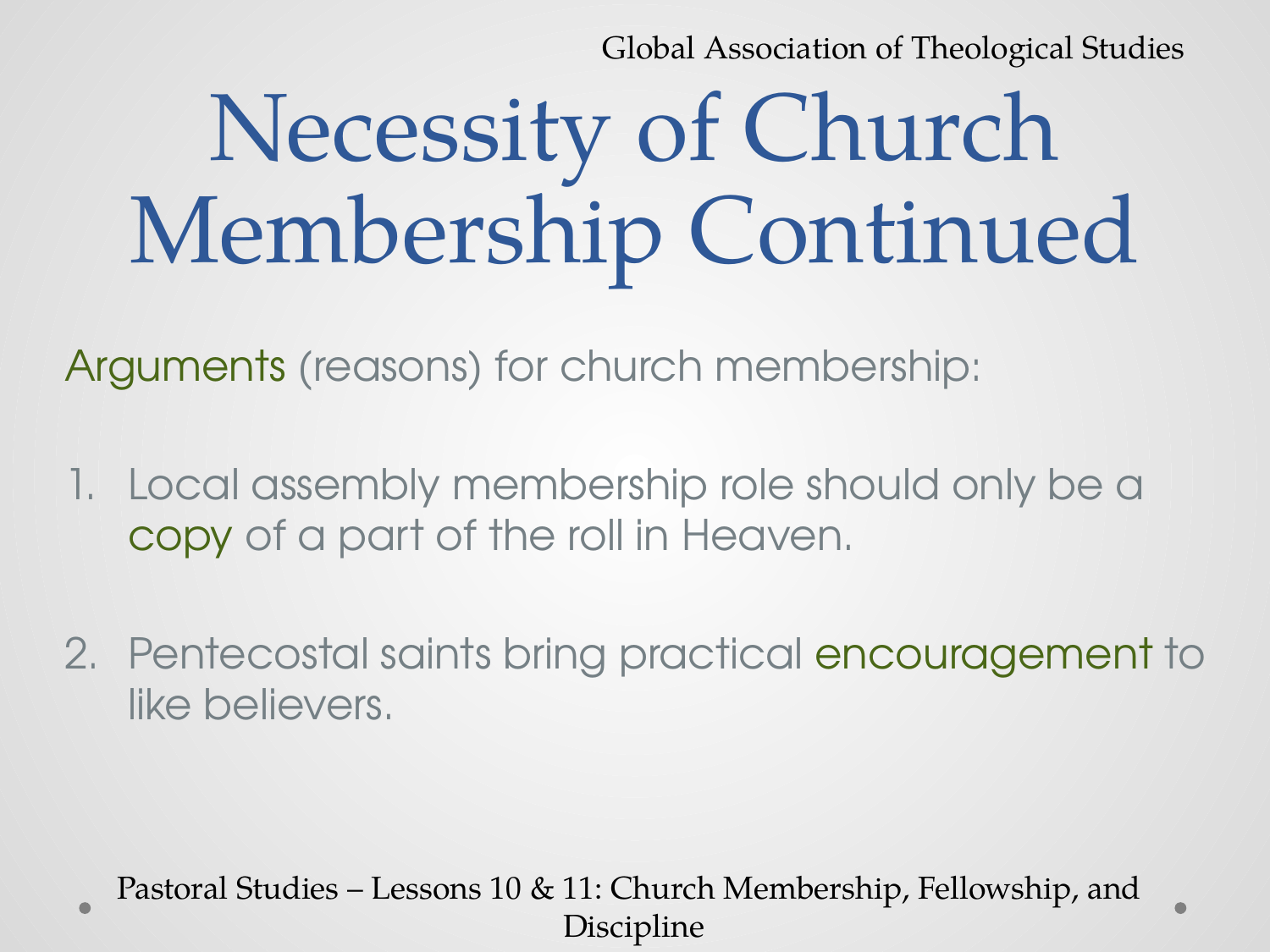

Global Association of Theological Studies
# Necessity of Church Membership Continued
Arguments (reasons) for church membership:

Local assembly membership role should only be a copy of a part of the roll in Heaven.

Pentecostal saints bring practical encouragement to like believers.

Pastoral Studies – Lessons 10 & 11: Church Membership, Fellowship, and  Discipline